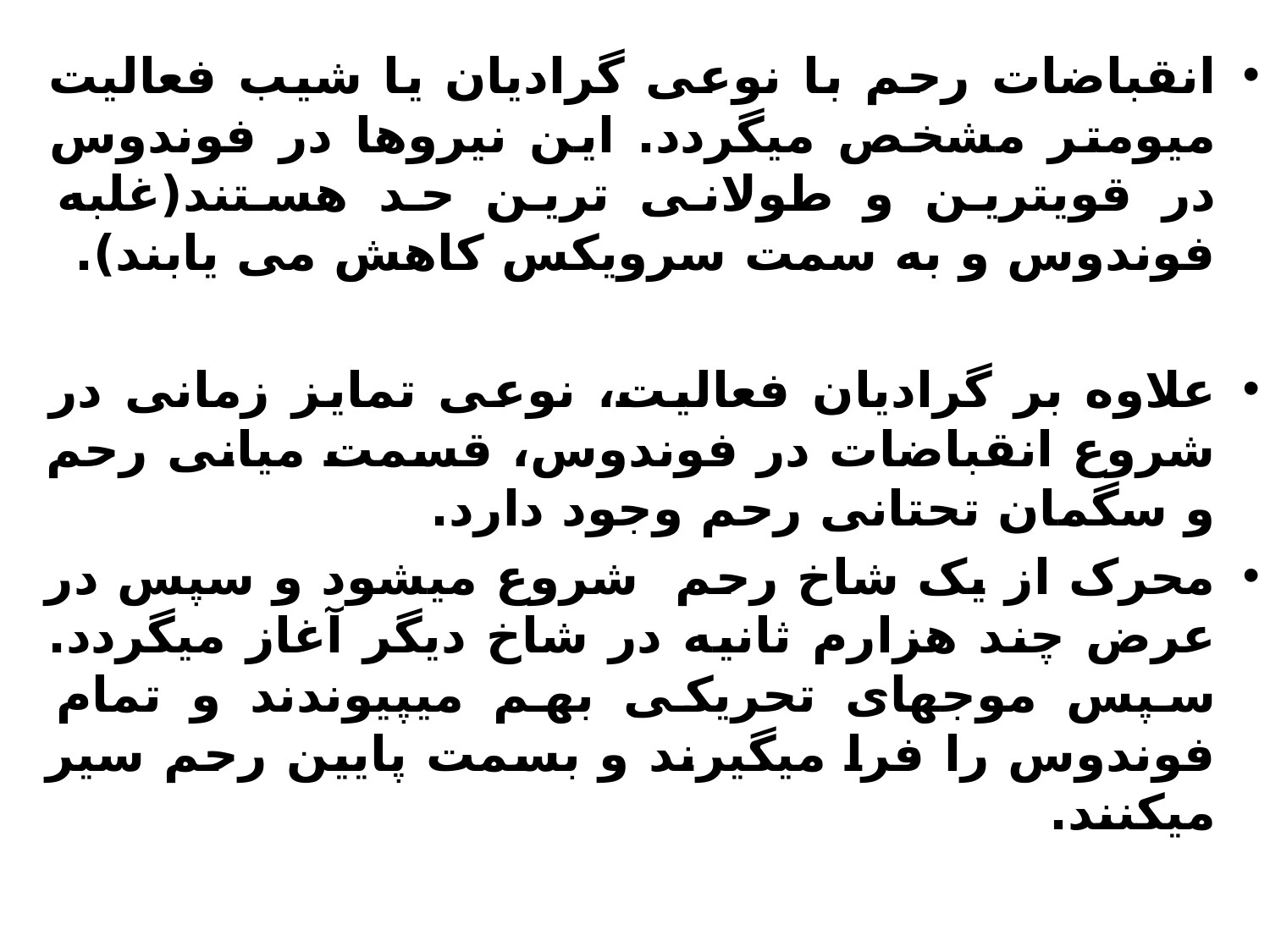

انقباضات رحم با نوعی گرادیان یا شیب فعالیت میومتر مشخص میگردد. این نیروها در فوندوس در قویترین و طولانی ترین حد هستند(غلبه فوندوس و به سمت سرویکس کاهش می یابند).

علاوه بر گرادیان فعالیت، نوعی تمایز زمانی در شروع انقباضات در فوندوس، قسمت میانی رحم و سگمان تحتانی رحم وجود دارد.
محرک از یک شاخ رحم  شروع میشود و سپس در عرض چند هزارم ثانیه در شاخ دیگر آغاز میگردد. سپس موجهای تحریکی بهم میپیوندند و تمام فوندوس را فرا میگیرند و بسمت پایین رحم سیر میکنند.
#